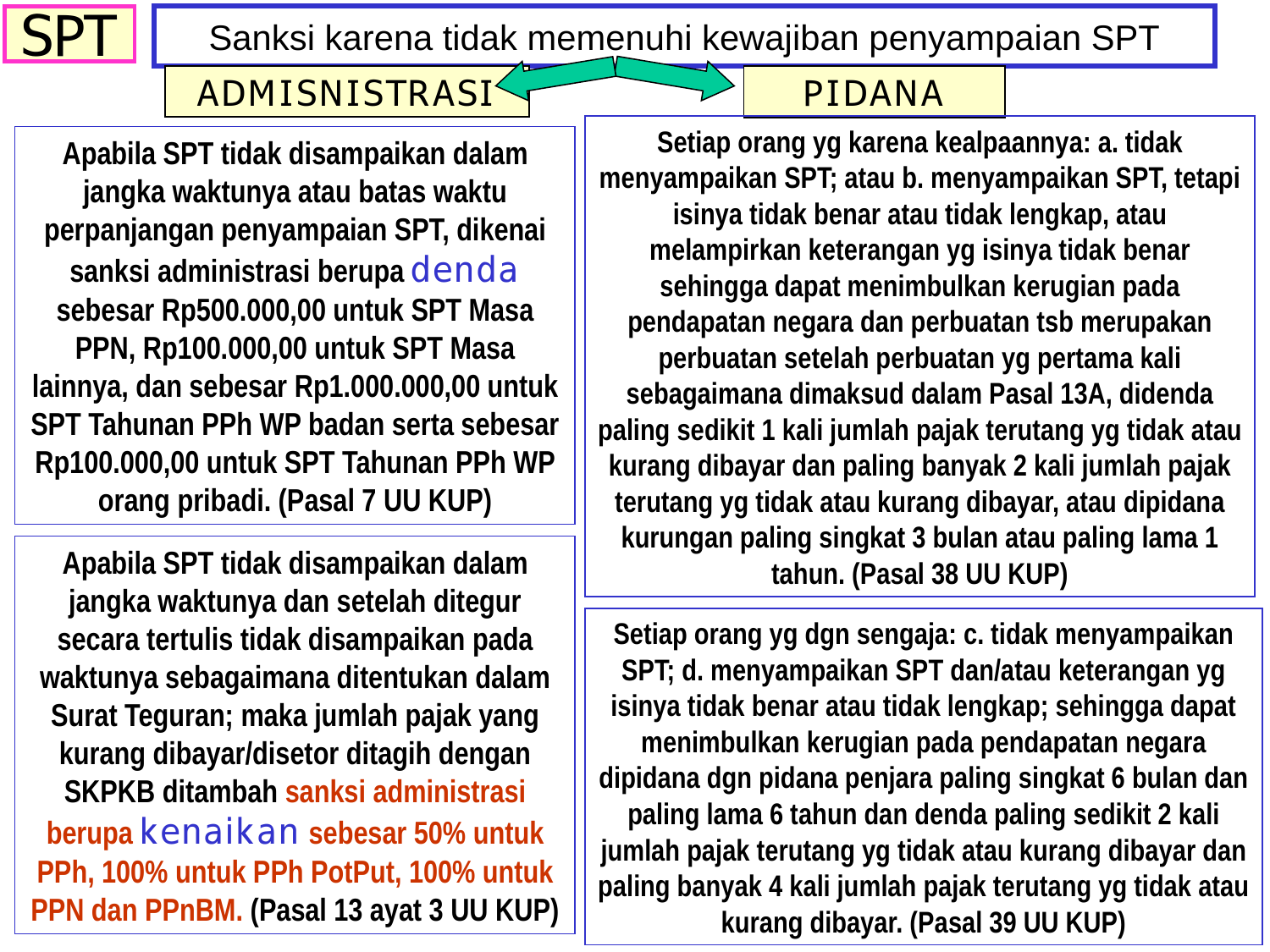

SPT
# Sanksi karena tidak memenuhi kewajiban penyampaian SPT

ADMISNISTRASI
PIDANA
Setiap orang yg karena kealpaannya: a. tidak menyampaikan SPT; atau b. menyampaikan SPT, tetapi isinya tidak benar atau tidak lengkap, atau melampirkan keterangan yg isinya tidak benar sehingga dapat menimbulkan kerugian pada pendapatan negara dan perbuatan tsb merupakan perbuatan setelah perbuatan yg pertama kali sebagaimana dimaksud dalam Pasal 13A, didenda paling sedikit 1 kali jumlah pajak terutang yg tidak atau kurang dibayar dan paling banyak 2 kali jumlah pajak terutang yg tidak atau kurang dibayar, atau dipidana kurungan paling singkat 3 bulan atau paling lama 1 tahun. (Pasal 38 UU KUP)
Apabila SPT tidak disampaikan dalam jangka waktunya atau batas waktu perpanjangan penyampaian SPT, dikenai sanksi administrasi berupa denda sebesar Rp500.000,00 untuk SPT Masa PPN, Rp100.000,00 untuk SPT Masa lainnya, dan sebesar Rp1.000.000,00 untuk SPT Tahunan PPh WP badan serta sebesar Rp100.000,00 untuk SPT Tahunan PPh WP orang pribadi. (Pasal 7 UU KUP)
Apabila SPT tidak disampaikan dalam jangka waktunya dan setelah ditegur secara tertulis tidak disampaikan pada waktunya sebagaimana ditentukan dalam Surat Teguran; maka jumlah pajak yang kurang dibayar/disetor ditagih dengan SKPKB ditambah sanksi administrasi berupa kenaikan sebesar 50% untuk PPh, 100% untuk PPh PotPut, 100% untuk PPN dan PPnBM. (Pasal 13 ayat 3 UU KUP)
Setiap orang yg dgn sengaja: c. tidak menyampaikan SPT; d. menyampaikan SPT dan/atau keterangan yg isinya tidak benar atau tidak lengkap; sehingga dapat menimbulkan kerugian pada pendapatan negara dipidana dgn pidana penjara paling singkat 6 bulan dan paling lama 6 tahun dan denda paling sedikit 2 kali jumlah pajak terutang yg tidak atau kurang dibayar dan paling banyak 4 kali jumlah pajak terutang yg tidak atau kurang dibayar. (Pasal 39 UU KUP)